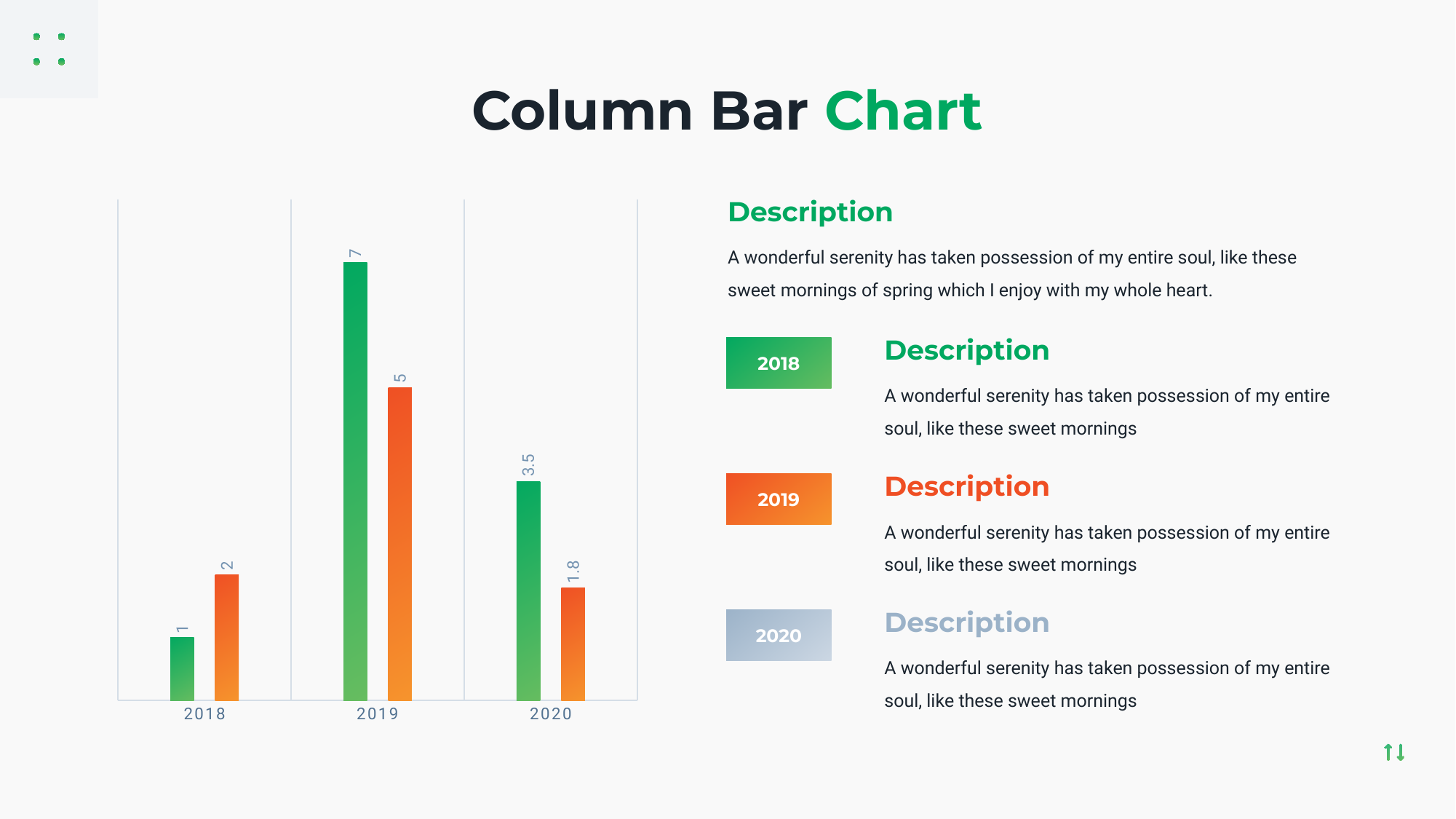

Column Bar Chart

### Chart

| Category | Series 1 | Series 2 |
|---|---|---|
| 2018 | 1.0 | 2.0 |
| 2019 | 7.0 | 5.0 |
| 2020 | 3.5 | 1.8 |
Description
A wonderful serenity has taken possession of my entire soul, like these sweet mornings of spring which I enjoy with my whole heart.
Description

2018
A wonderful serenity has taken possession of my entire soul, like these sweet mornings
Description

2019
A wonderful serenity has taken possession of my entire soul, like these sweet mornings
Description

2020
A wonderful serenity has taken possession of my entire soul, like these sweet mornings